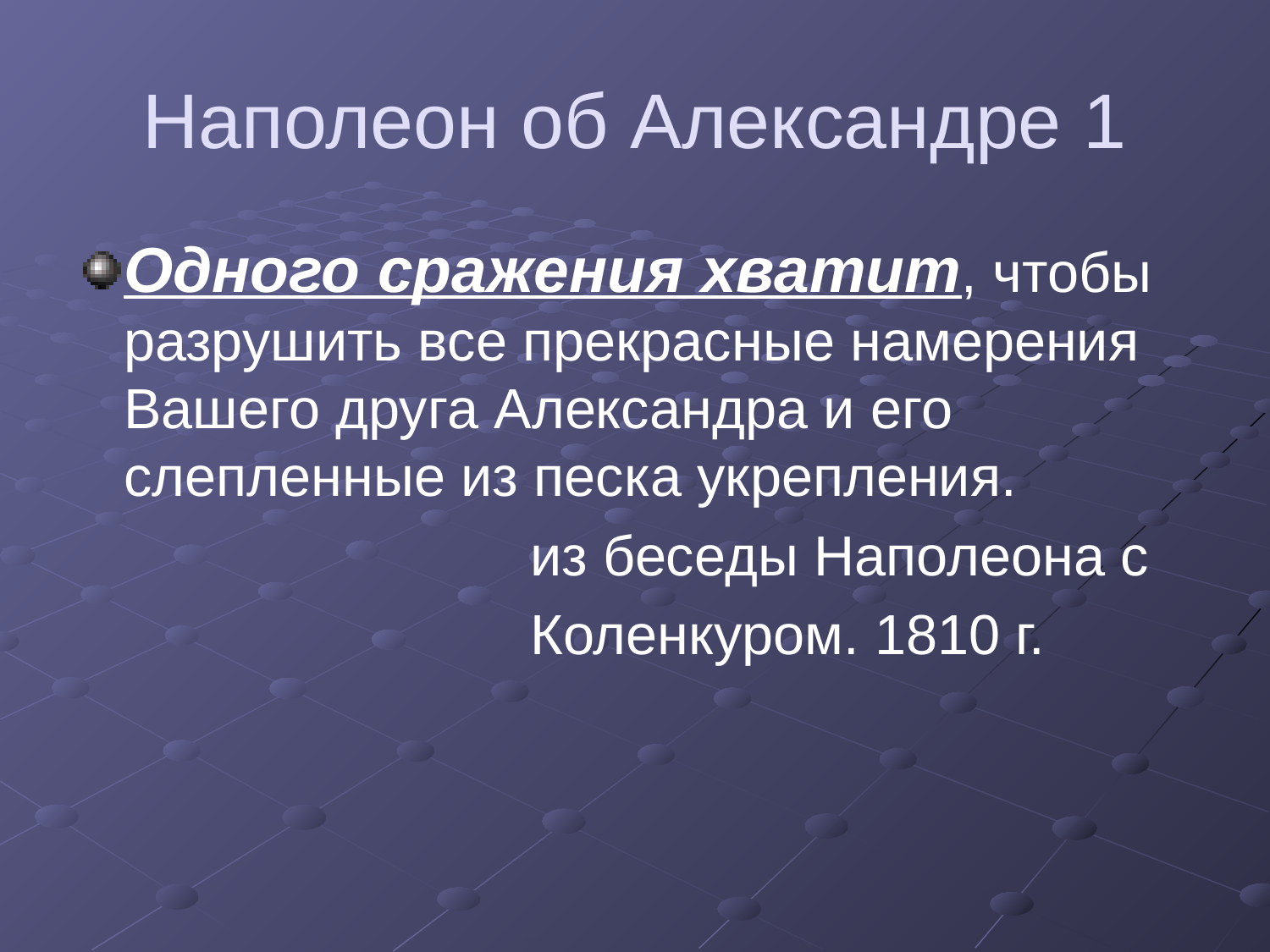

# Наполеон об Александре 1
Одного сражения хватит, чтобы разрушить все прекрасные намерения Вашего друга Александра и его слепленные из песка укрепления.
                             из беседы Наполеона с
                             Коленкуром. 1810 г.